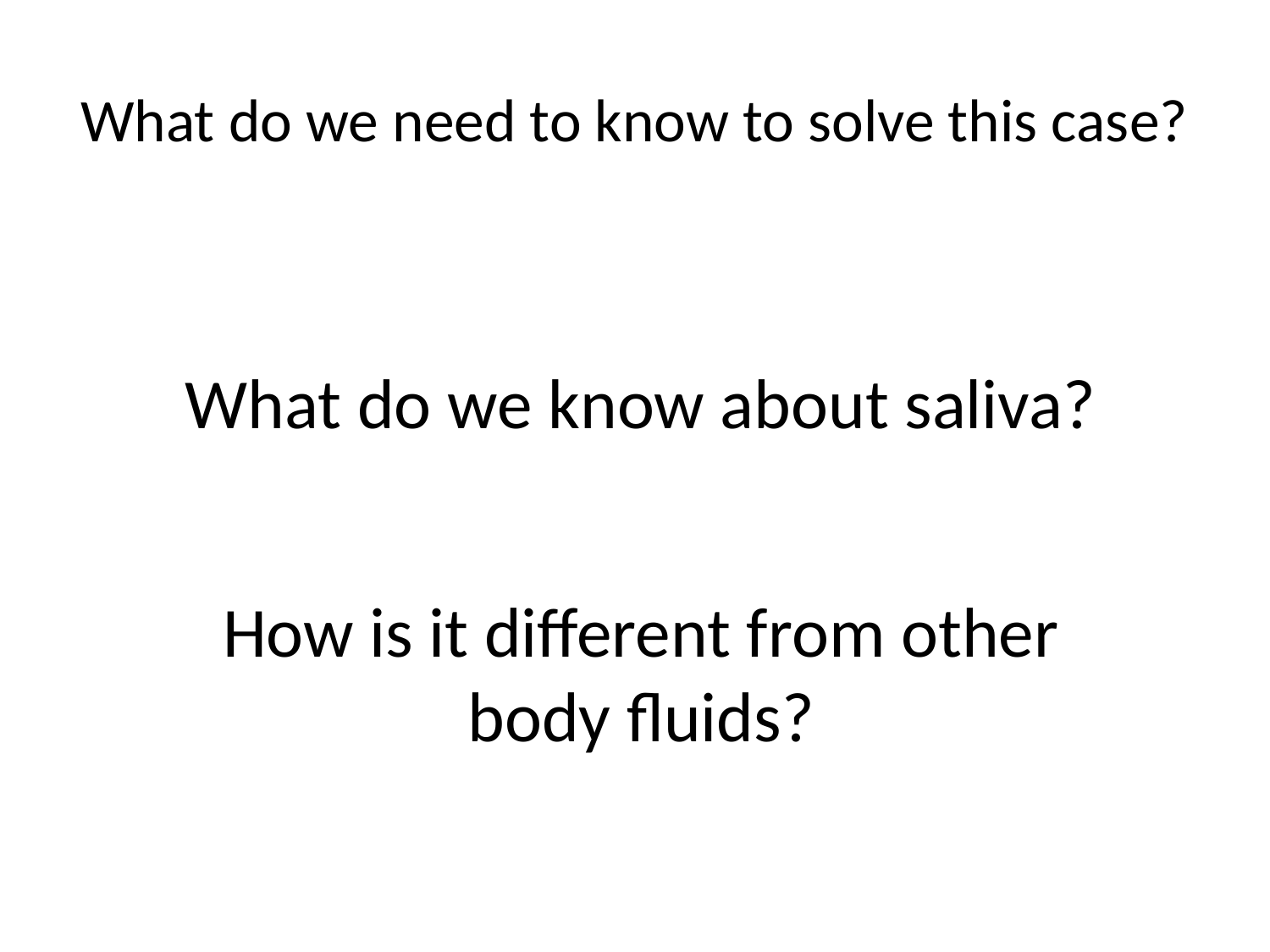

# What do we need to know to solve this case?
What do we know about saliva?
How is it different from other body fluids?